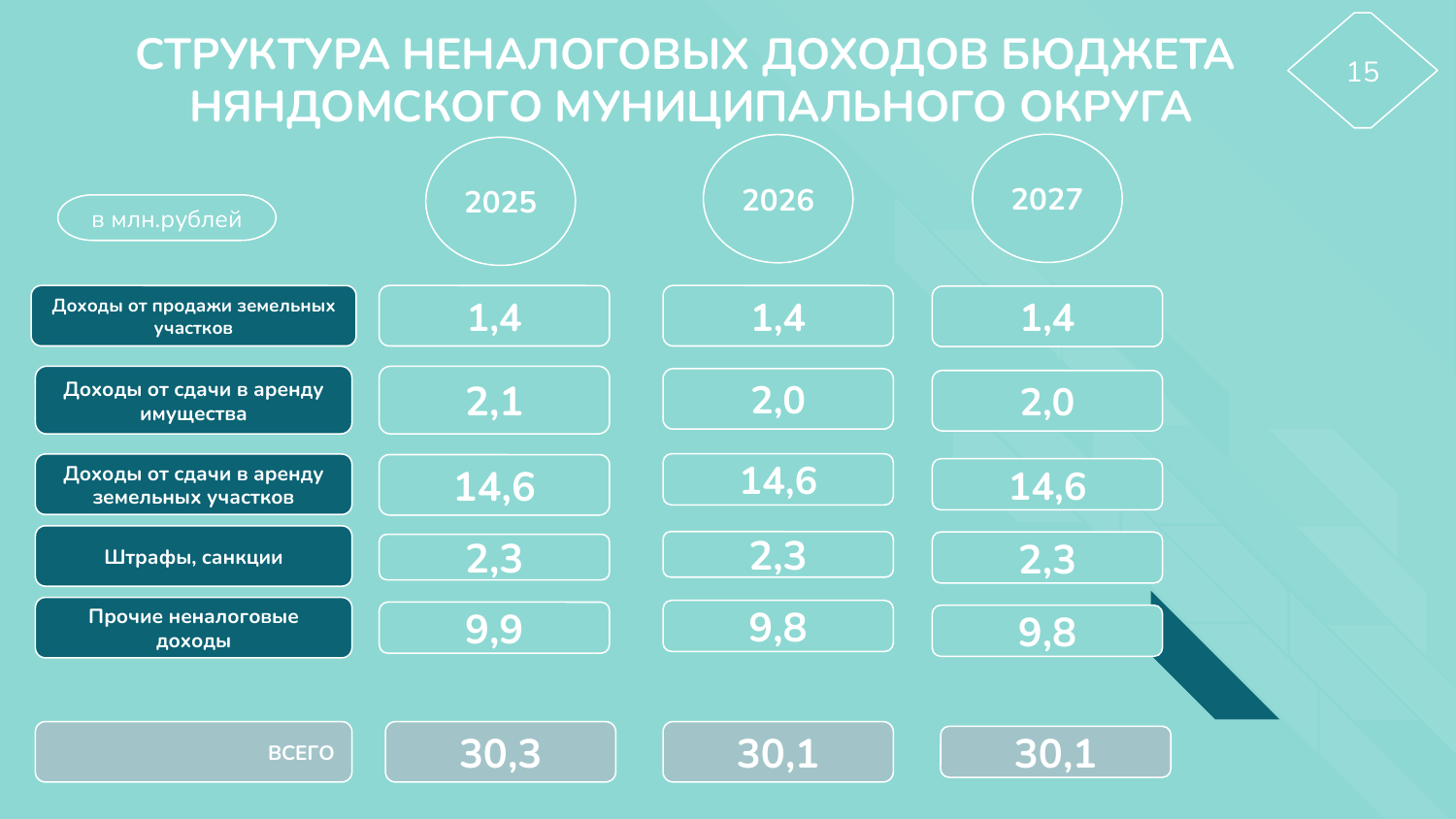

СТРУКТУРА НЕНАЛОГОВЫХ ДОХОДОВ БЮДЖЕТА
НЯНДОМСКОГО МУНИЦИПАЛЬНОГО ОКРУГА
15
2027
2026
2025
в млн.рублей
Доходы от продажи земельных участков
1,4
1,4
1,4
Доходы от сдачи в аренду имущества
2,1
2,0
2,0
14,6
Доходы от сдачи в аренду земельных участков
14,6
14,6
Штрафы, санкции
2,3
2,3
2,3
Прочие неналоговые доходы
9,8
9,9
9,8
ВСЕГО
30,3
30,1
30,1